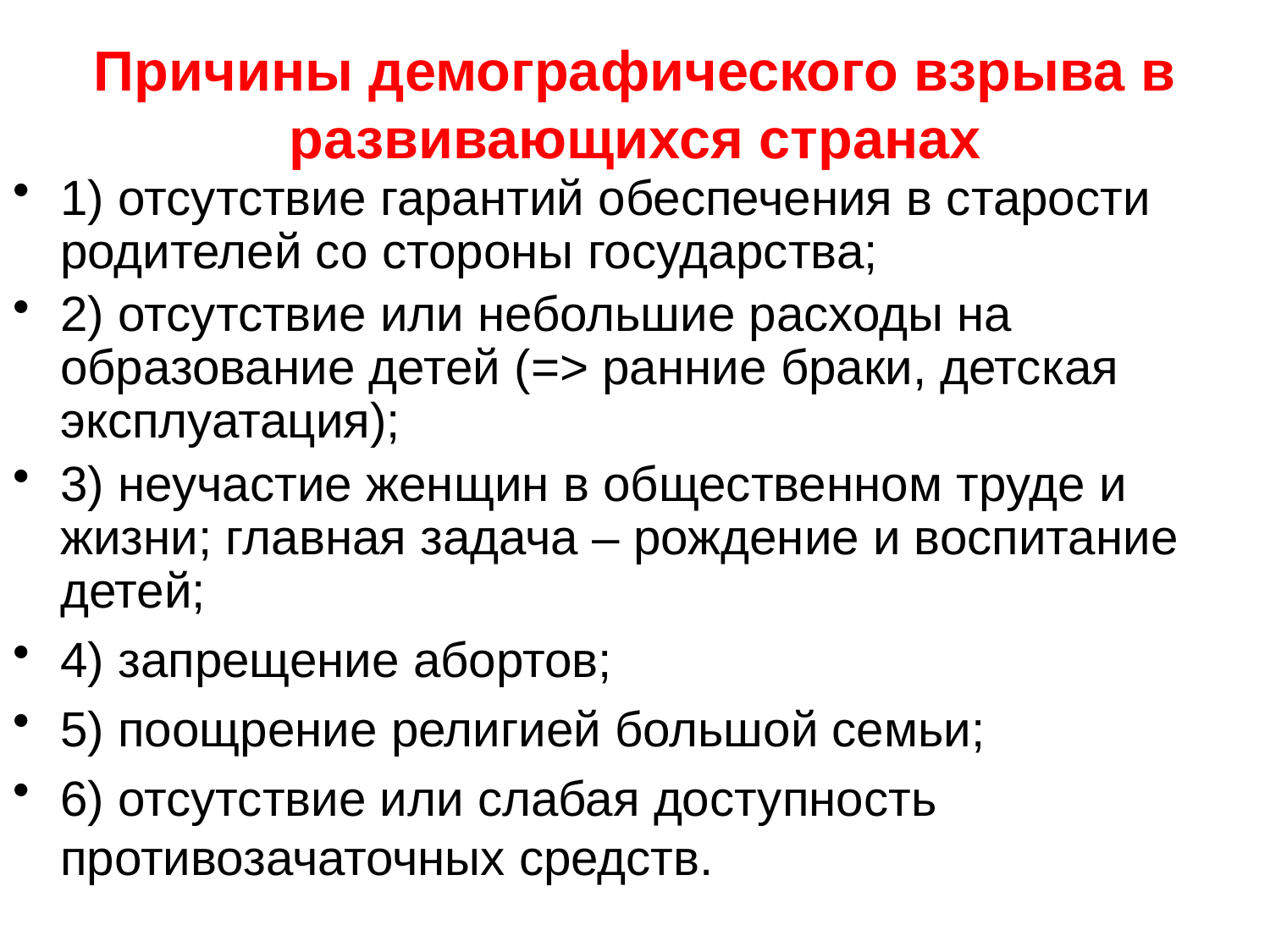

# Причины демографического взрыва в развивающихся странах
1) отсутствие гарантий обеспечения в старости родителей со стороны государства;
2) отсутствие или небольшие расходы на образование детей (=> ранние браки, детская эксплуатация);
3) неучастие женщин в общественном труде и жизни; главная задача – рождение и воспитание детей;
4) запрещение абортов;
5) поощрение религией большой семьи;
6) отсутствие или слабая доступность противозачаточных средств.